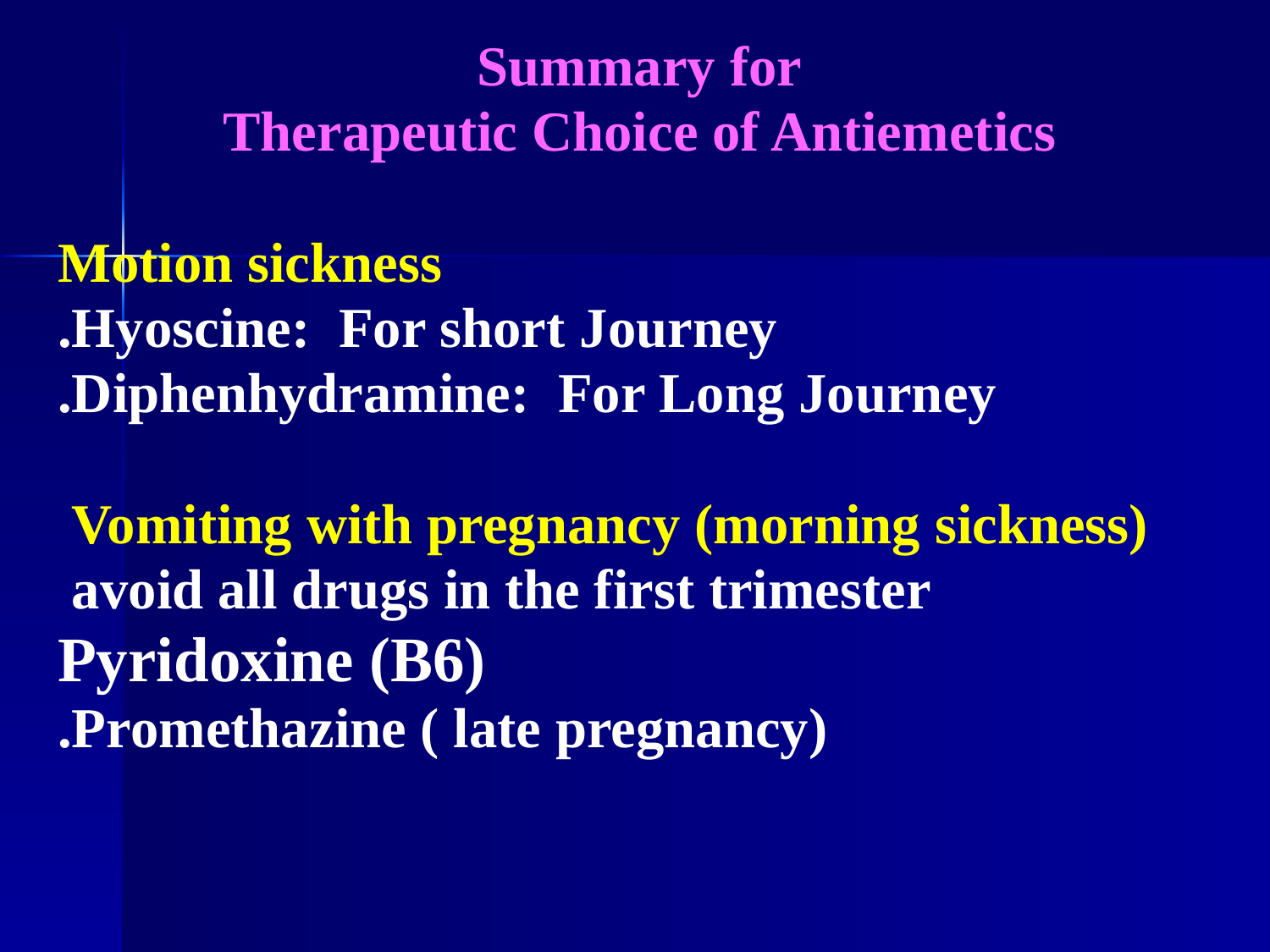

Summary for
Therapeutic Choice of Antiemetics

Motion sickness
Hyoscine:  For short Journey.
Diphenhydramine:  For Long Journey.

Vomiting with pregnancy (morning sickness)
avoid all drugs in the first trimester
Pyridoxine (B6)
Promethazine ( late pregnancy).